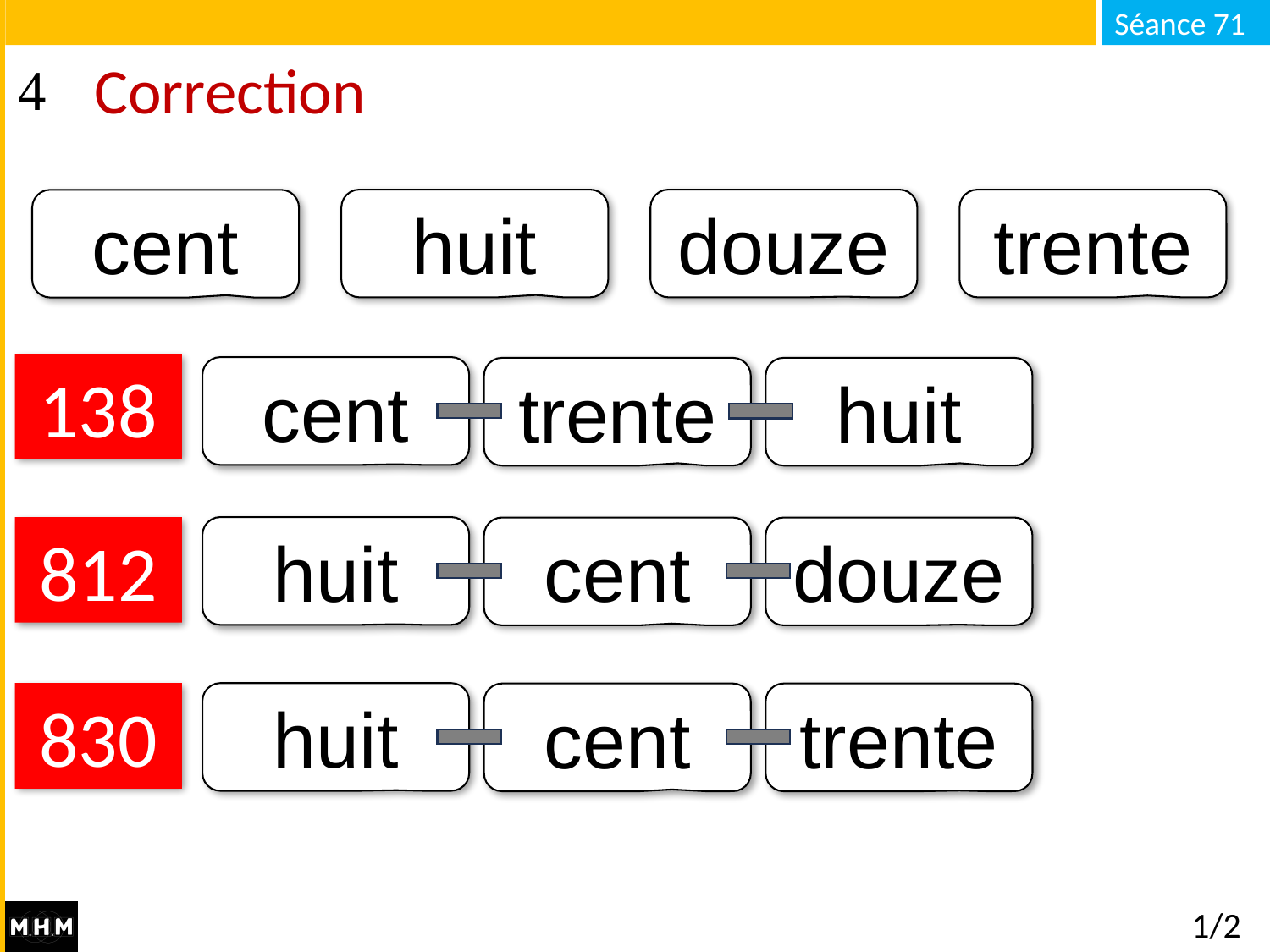

# Correction
huit
douze
trente
cent
138
cent
trente
huit

812
huit
cent
douze

830
huit
cent
trente

1/2